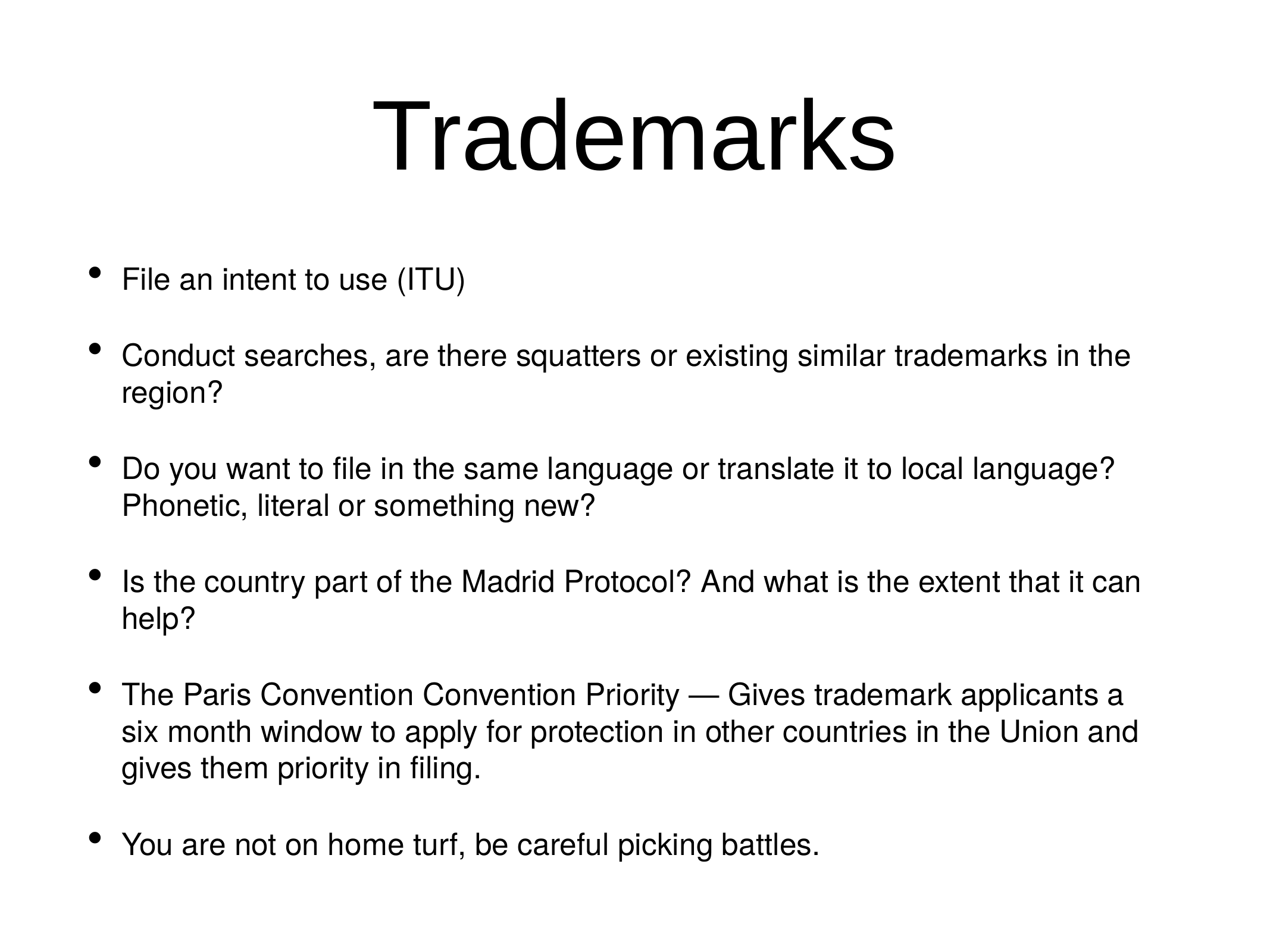

# Trademarks
File an intent to use (ITU)
Conduct searches, are there squatters or existing similar trademarks in the region?
Do you want to file in the same language or translate it to local language? Phonetic, literal or something new?
Is the country part of the Madrid Protocol? And what is the extent that it can help?
The Paris Convention Convention Priority — Gives trademark applicants a six month window to apply for protection in other countries in the Union and gives them priority in filing.
You are not on home turf, be careful picking battles.